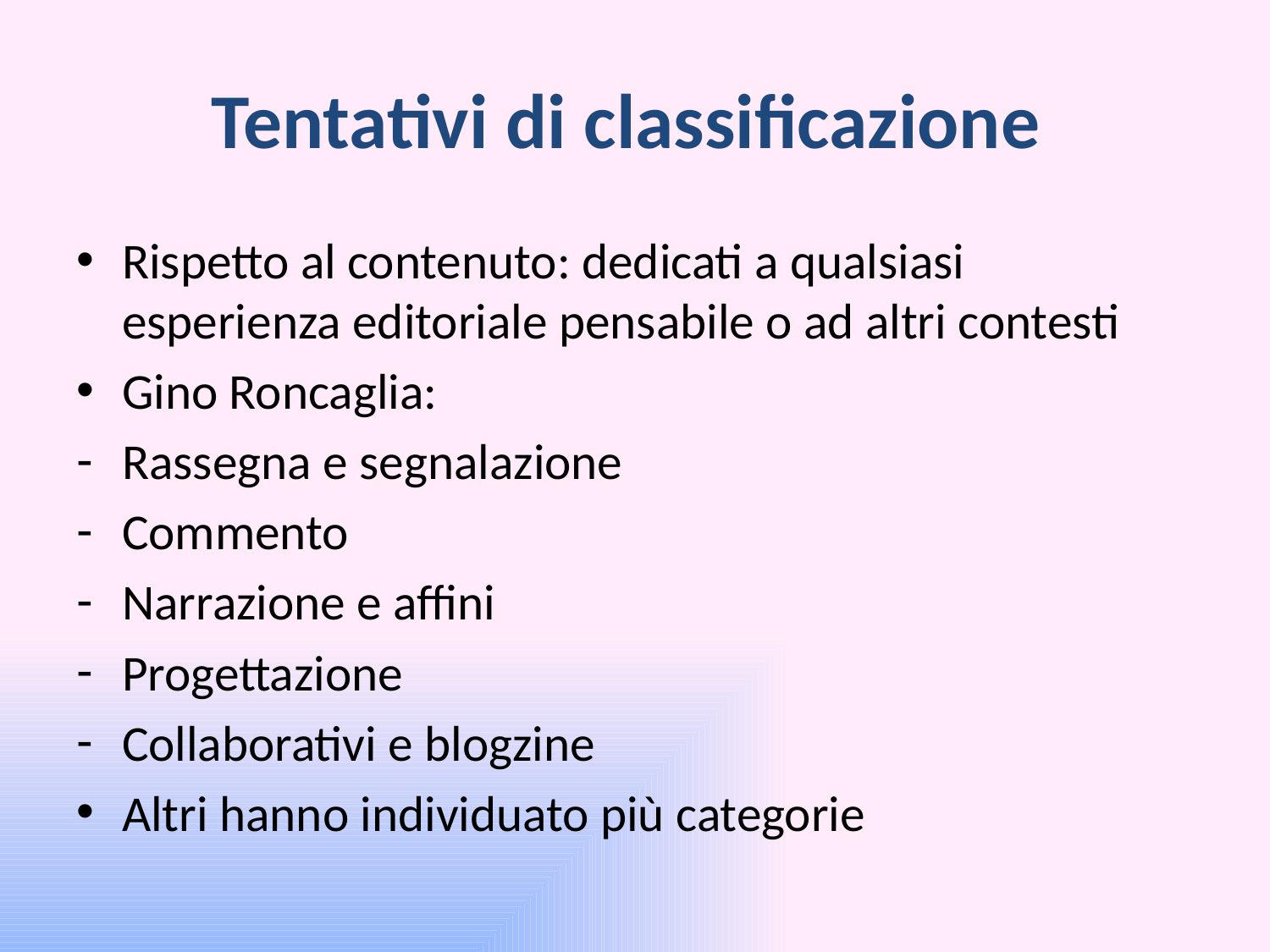

# Tentativi di classificazione
Rispetto al contenuto: dedicati a qualsiasi esperienza editoriale pensabile o ad altri contesti
Gino Roncaglia:
Rassegna e segnalazione
Commento
Narrazione e affini
Progettazione
Collaborativi e blogzine
Altri hanno individuato più categorie